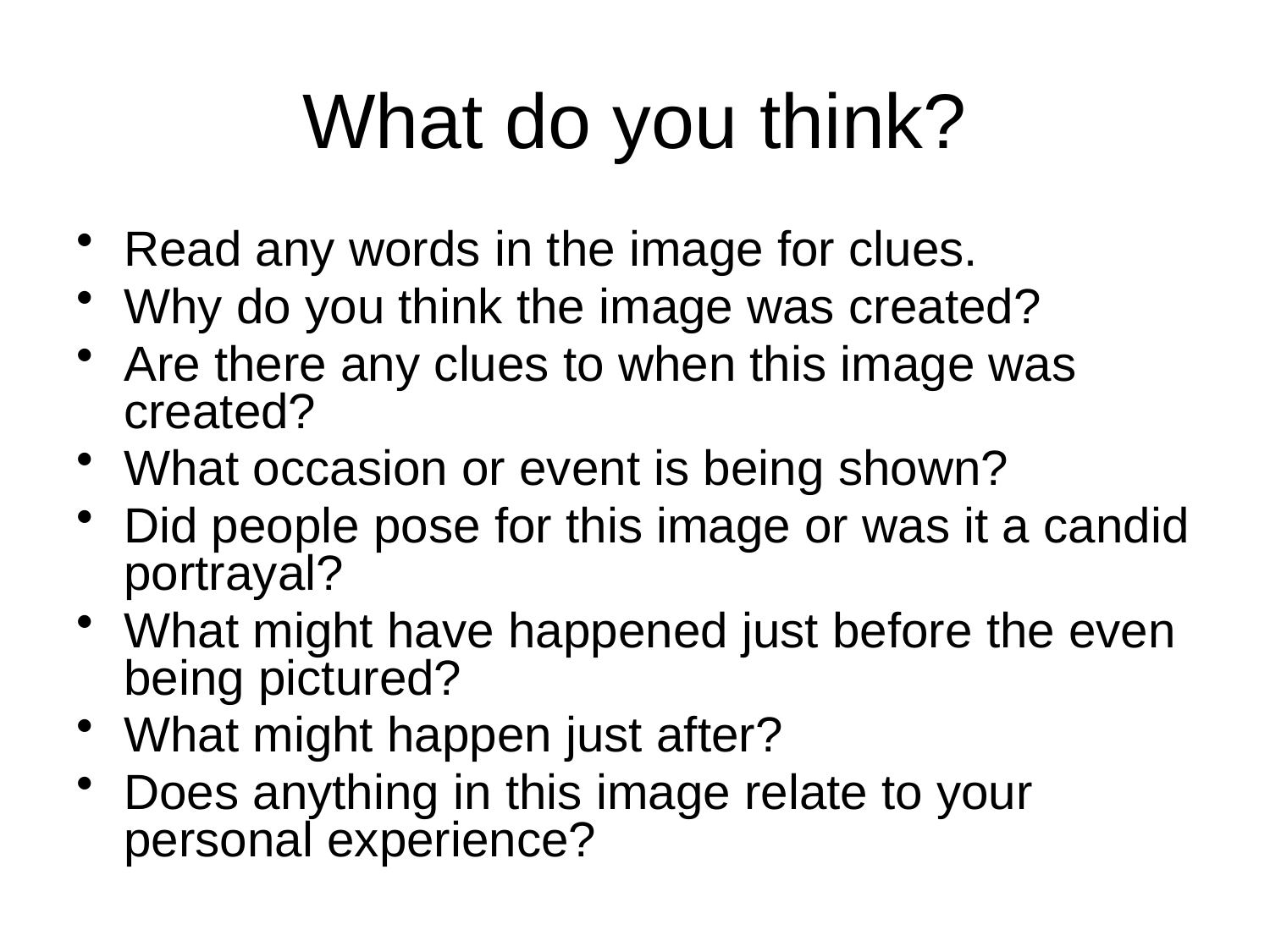

# What do you think?
Read any words in the image for clues.
Why do you think the image was created?
Are there any clues to when this image was created?
What occasion or event is being shown?
Did people pose for this image or was it a candid portrayal?
What might have happened just before the even being pictured?
What might happen just after?
Does anything in this image relate to your personal experience?